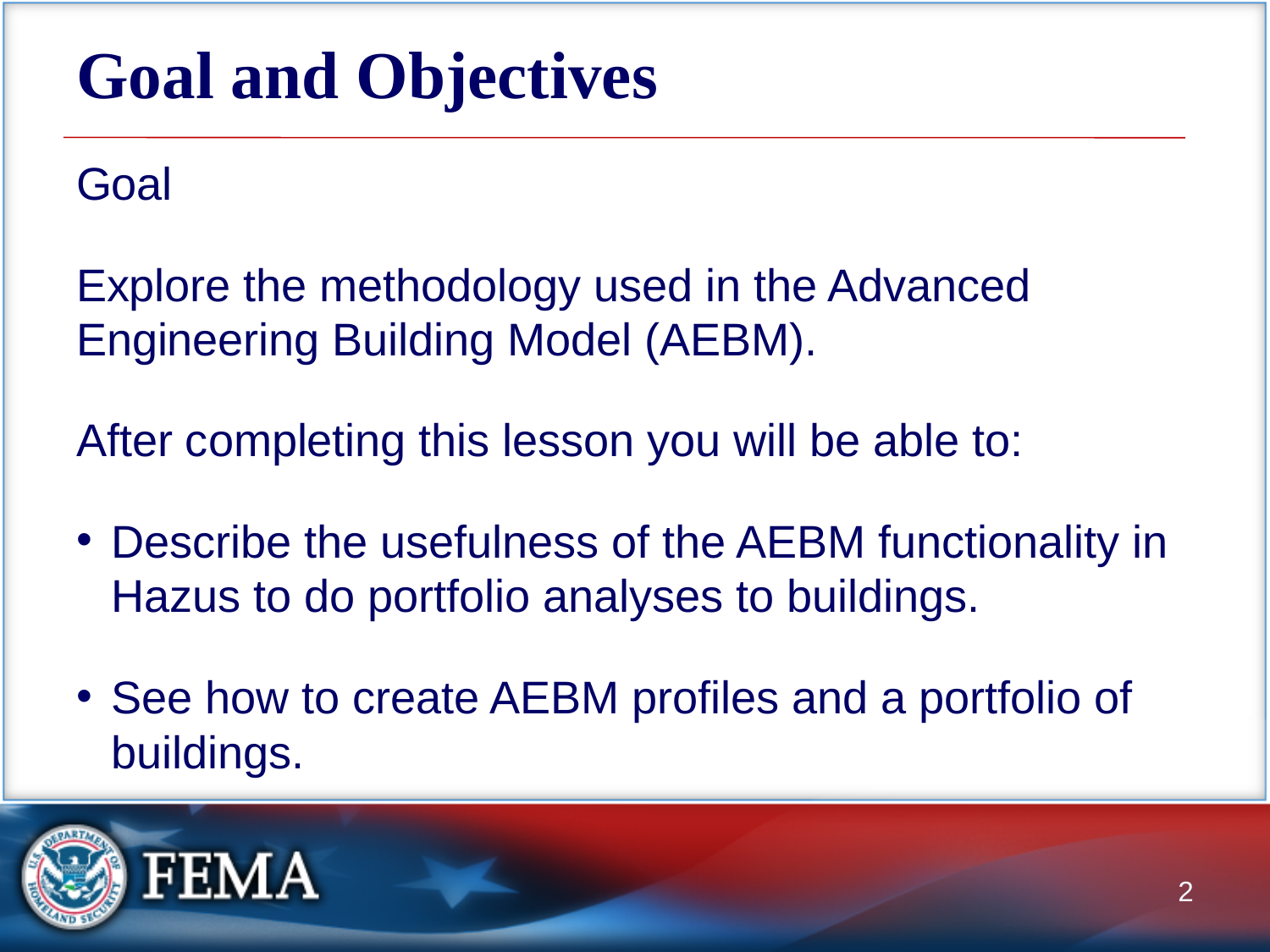

# Goal and Objectives
Goal
Explore the methodology used in the Advanced Engineering Building Model (AEBM).
After completing this lesson you will be able to:
Describe the usefulness of the AEBM functionality in Hazus to do portfolio analyses to buildings.
See how to create AEBM profiles and a portfolio of buildings.
2